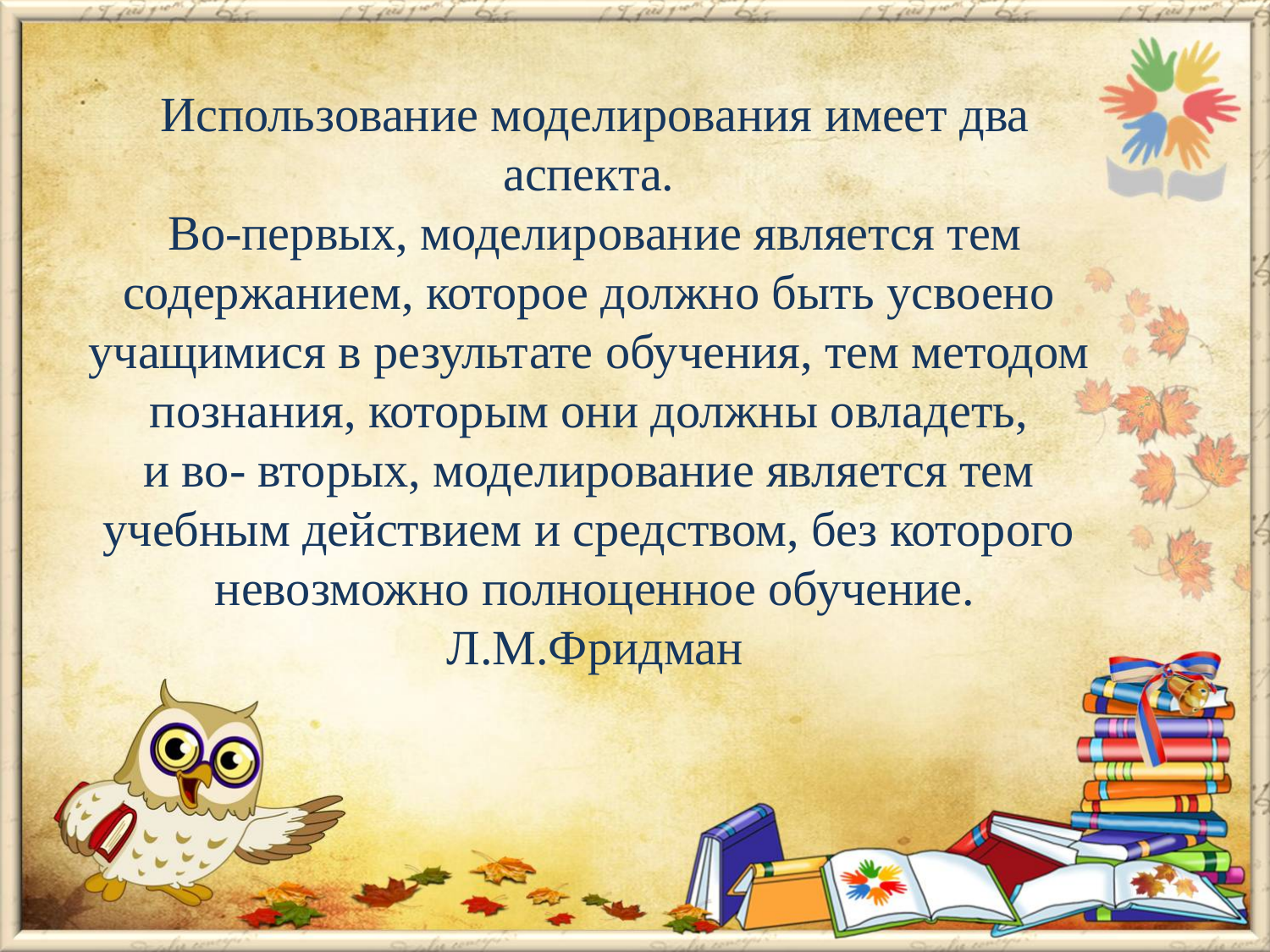

Использование моделирования имеет два аспекта. 
Во-первых, моделирование является тем
содержанием, которое должно быть усвоено 
учащимися в результате обучения, тем методом 
познания, которым они должны овладеть, 
и во- вторых, моделирование является тем 
учебным действием и средством, без которого 
невозможно полноценное обучение.
Л.М.Фридман